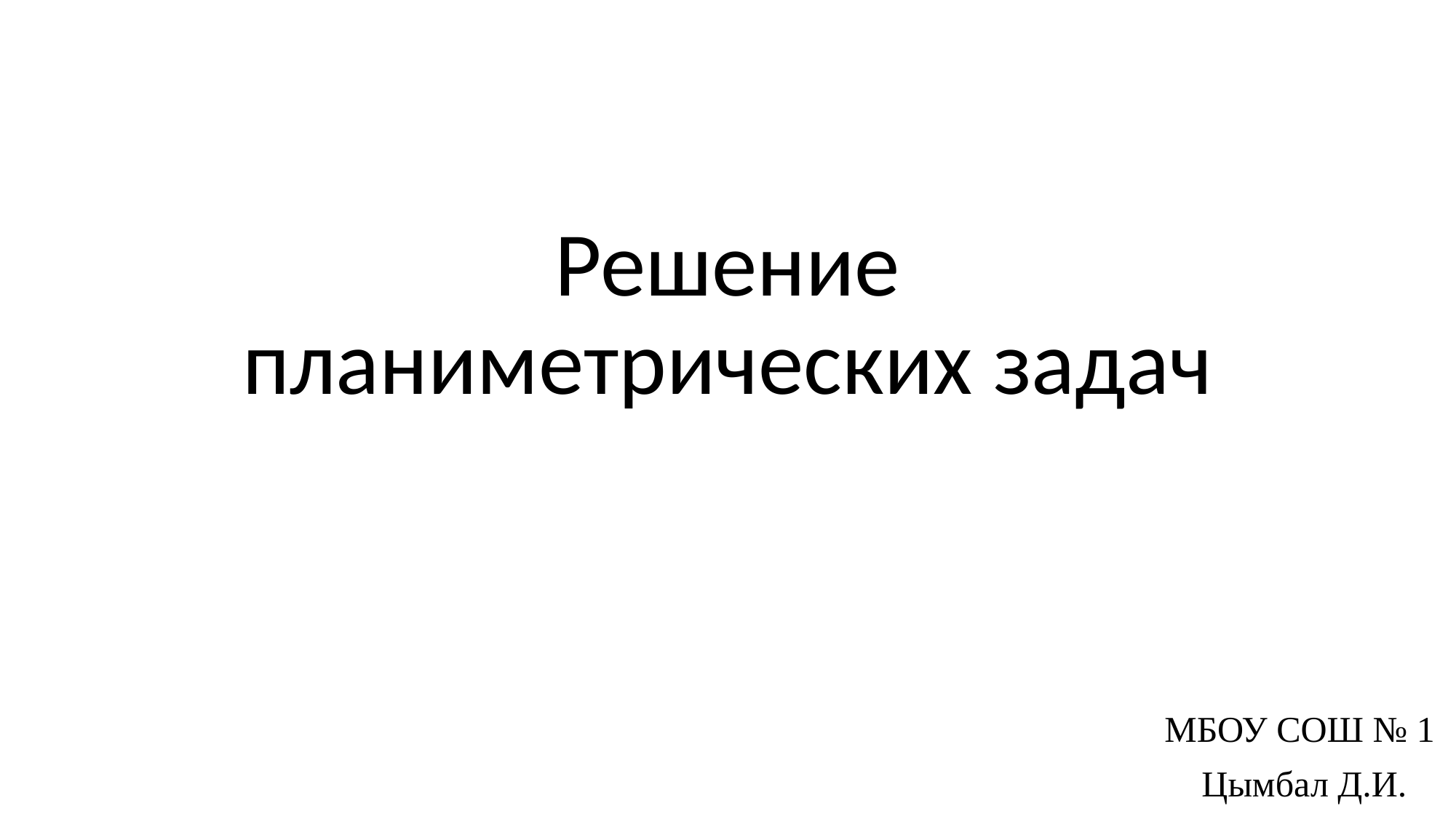

# Решение планиметрических задач
МБОУ СОШ № 1
Цымбал Д.И.